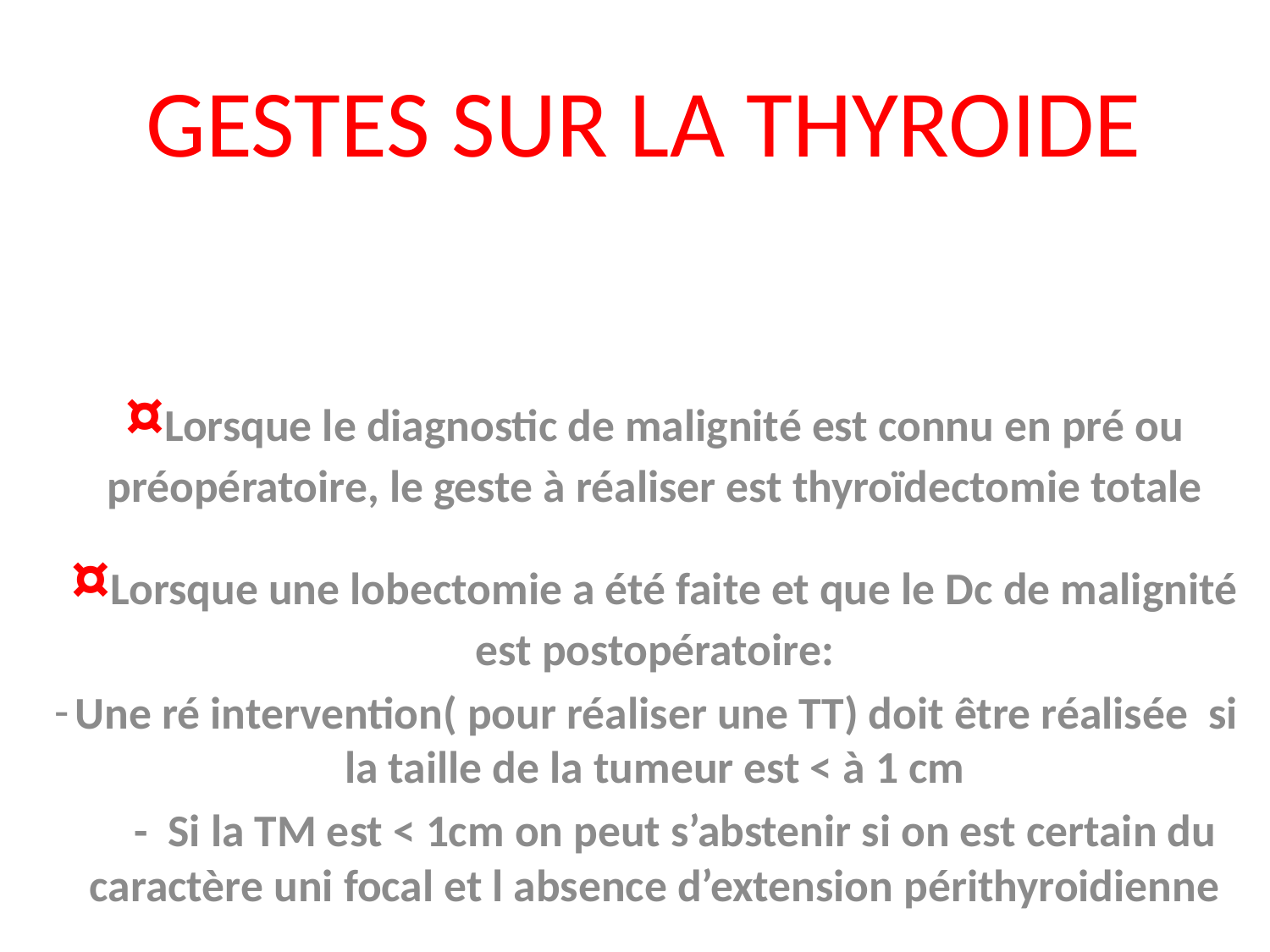

# GESTES SUR LA THYROIDE
¤Lorsque le diagnostic de malignité est connu en pré ou préopératoire, le geste à réaliser est thyroïdectomie totale
¤Lorsque une lobectomie a été faite et que le Dc de malignité est postopératoire:
Une ré intervention( pour réaliser une TT) doit être réalisée  si la taille de la tumeur est < à 1 cm
    -  Si la TM est < 1cm on peut s’abstenir si on est certain du caractère uni focal et l absence d’extension périthyroidienne